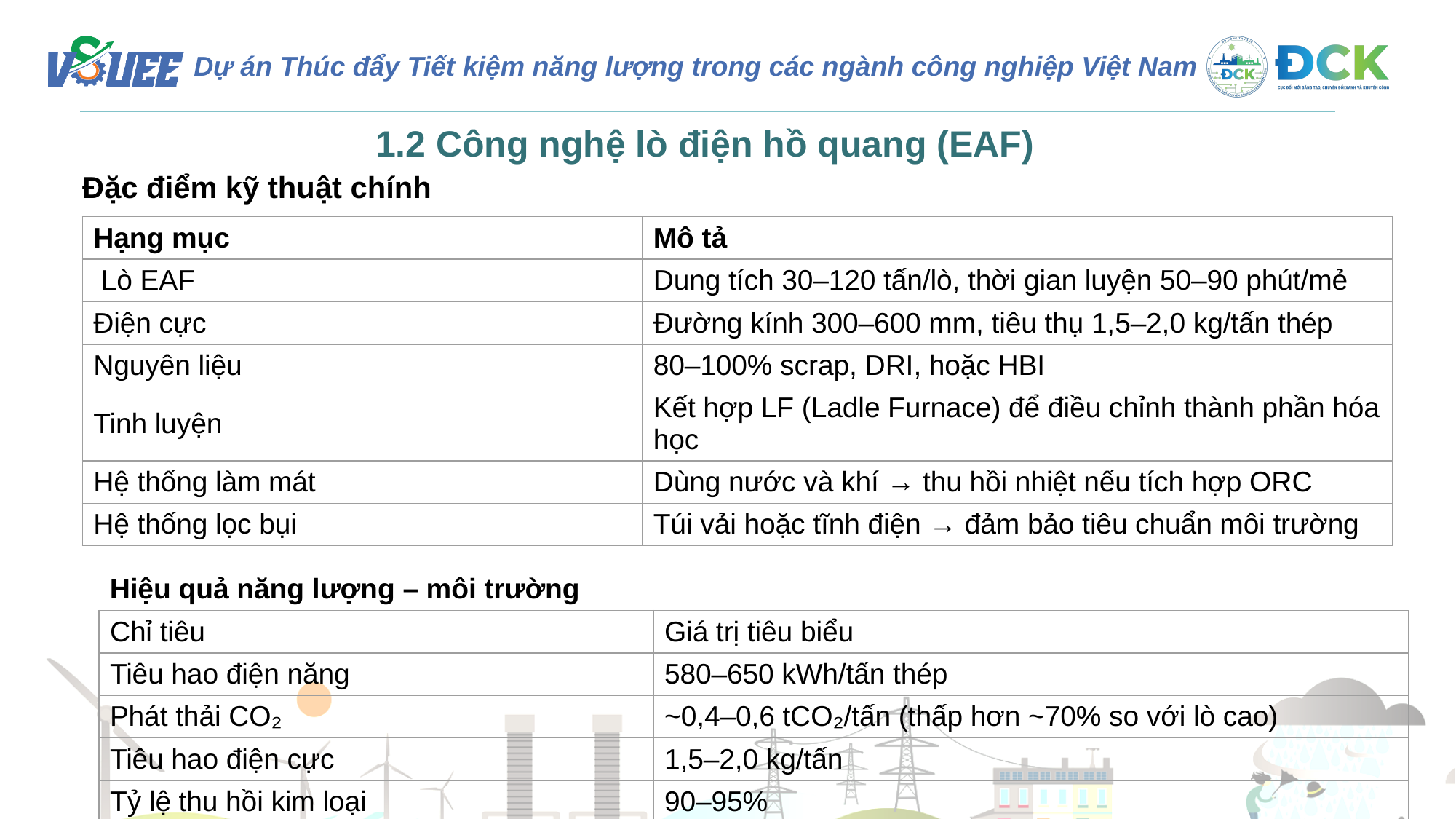

1.2 Công nghệ lò điện hồ quang (EAF)
Đặc điểm kỹ thuật chính

| Hạng mục | Mô tả |
| --- | --- |
| Lò EAF | Dung tích 30–120 tấn/lò, thời gian luyện 50–90 phút/mẻ |
| Điện cực | Đường kính 300–600 mm, tiêu thụ 1,5–2,0 kg/tấn thép |
| Nguyên liệu | 80–100% scrap, DRI, hoặc HBI |
| Tinh luyện | Kết hợp LF (Ladle Furnace) để điều chỉnh thành phần hóa học |
| Hệ thống làm mát | Dùng nước và khí → thu hồi nhiệt nếu tích hợp ORC |
| Hệ thống lọc bụi | Túi vải hoặc tĩnh điện → đảm bảo tiêu chuẩn môi trường |
Hiệu quả năng lượng – môi trường
| Chỉ tiêu | Giá trị tiêu biểu |
| --- | --- |
| Tiêu hao điện năng | 580–650 kWh/tấn thép |
| Phát thải CO₂ | ~0,4–0,6 tCO₂/tấn (thấp hơn ~70% so với lò cao) |
| Tiêu hao điện cực | 1,5–2,0 kg/tấn |
| Tỷ lệ thu hồi kim loại | 90–95% |